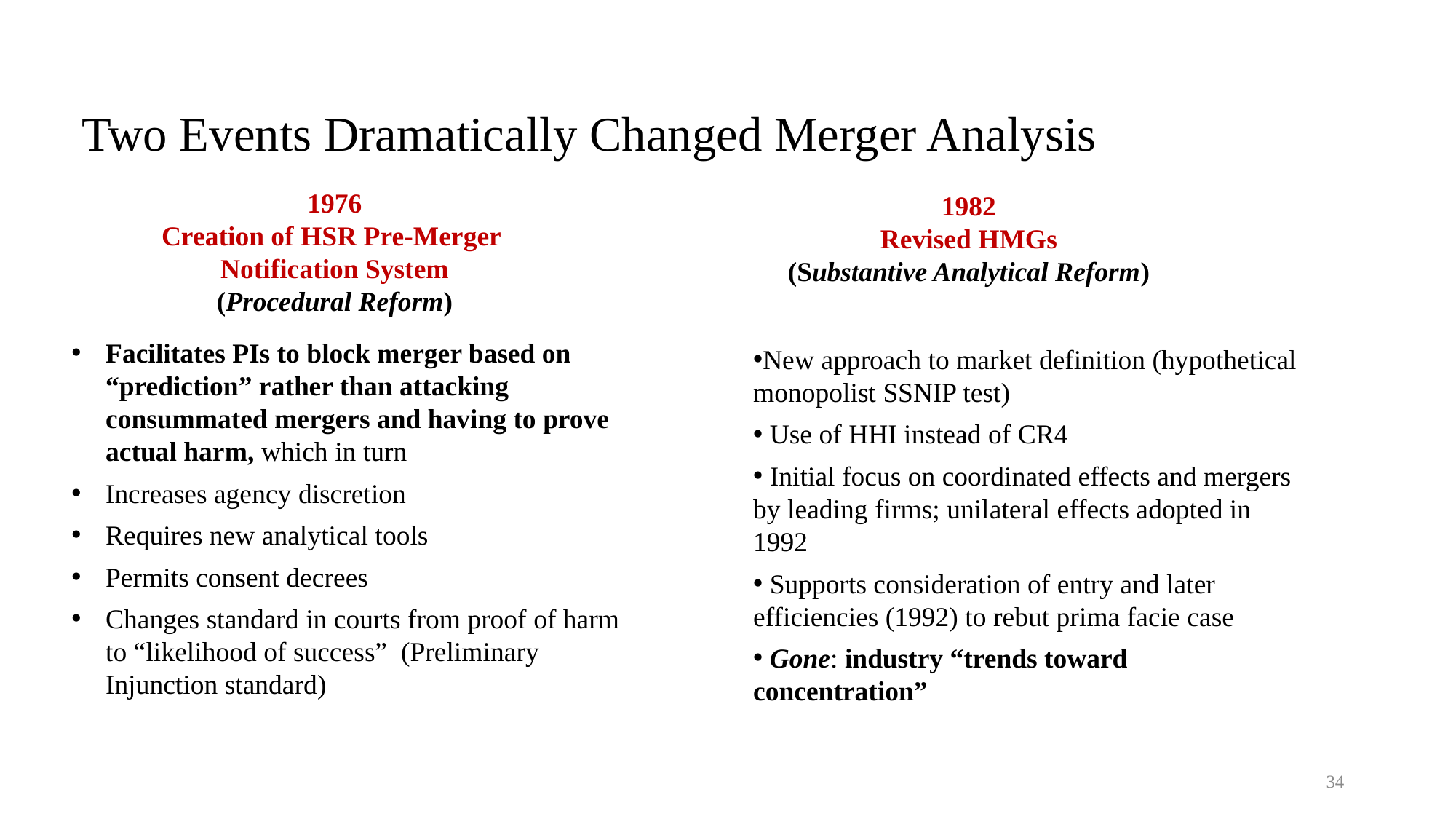

# Two Events Dramatically Changed Merger Analysis
1976
Creation of HSR Pre-Merger
Notification System
(Procedural Reform)
1982
Revised HMGs
(Substantive Analytical Reform)
Facilitates PIs to block merger based on “prediction” rather than attacking consummated mergers and having to prove actual harm, which in turn
Increases agency discretion
Requires new analytical tools
Permits consent decrees
Changes standard in courts from proof of harm to “likelihood of success”  (Preliminary Injunction standard)

New approach to market definition (hypothetical monopolist SSNIP test)
 Use of HHI instead of CR4
 Initial focus on coordinated effects and mergers by leading firms; unilateral effects adopted in 1992
 Supports consideration of entry and later efficiencies (1992) to rebut prima facie case
 Gone: industry “trends toward concentration”
34